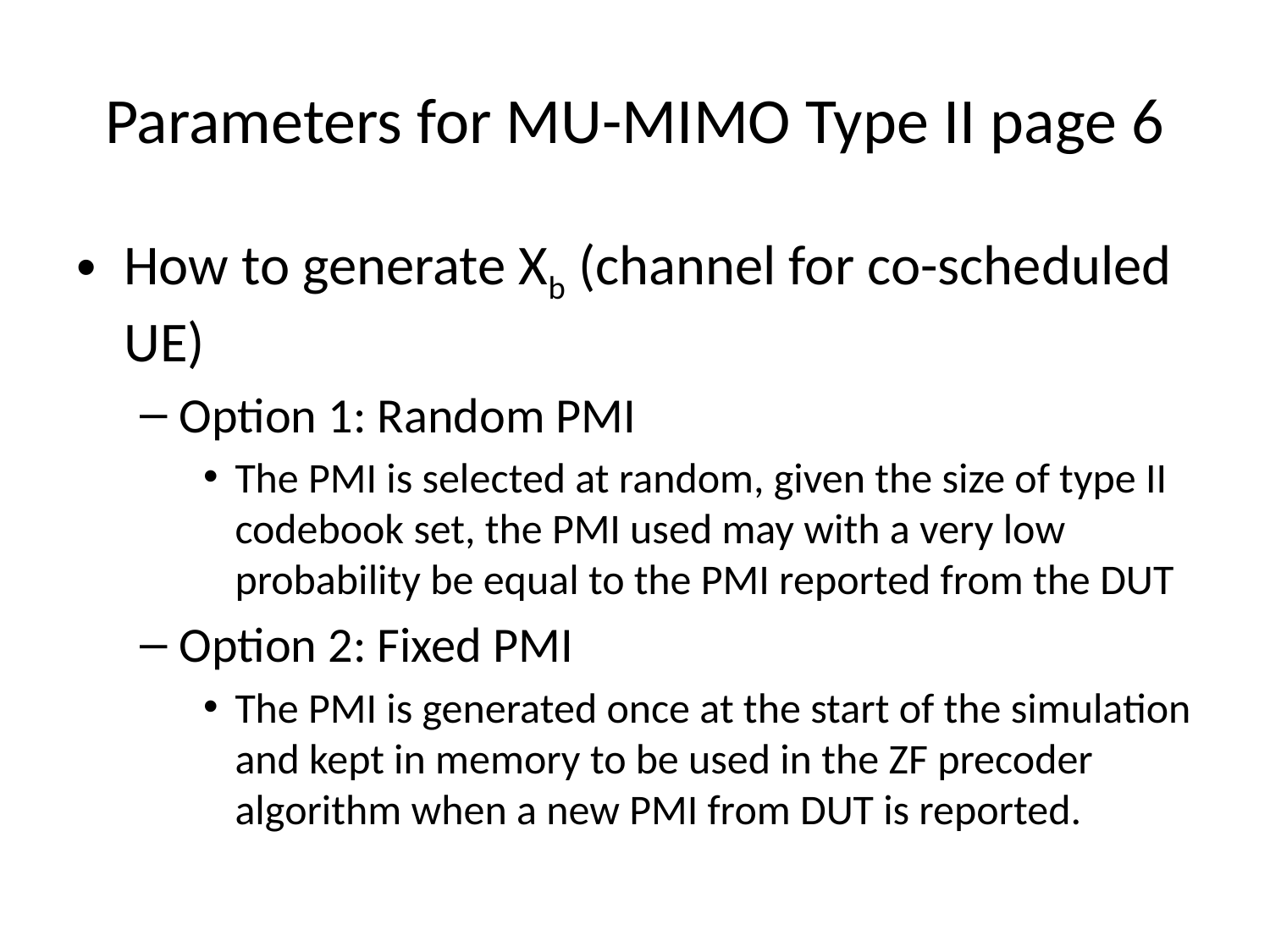

# Parameters for MU-MIMO Type II page 6
How to generate Xb (channel for co-scheduled UE)
Option 1: Random PMI
The PMI is selected at random, given the size of type II codebook set, the PMI used may with a very low probability be equal to the PMI reported from the DUT
Option 2: Fixed PMI
The PMI is generated once at the start of the simulation and kept in memory to be used in the ZF precoder algorithm when a new PMI from DUT is reported.